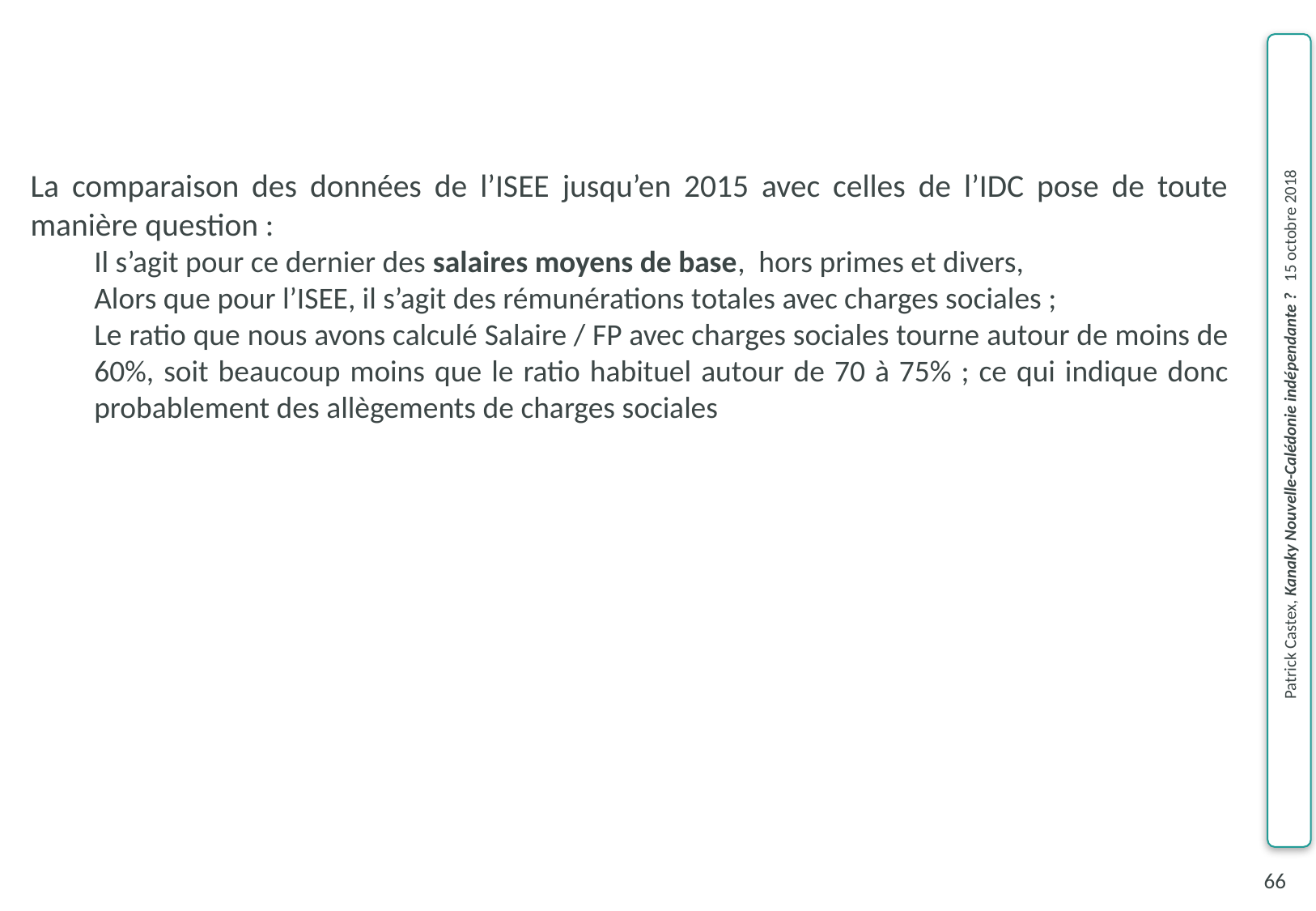

La comparaison des données de l’ISEE jusqu’en 2015 avec celles de l’IDC pose de toute manière question :
Il s’agit pour ce dernier des salaires moyens de base,  hors primes et divers,
Alors que pour l’ISEE, il s’agit des rémunérations totales avec charges sociales ;
Le ratio que nous avons calculé Salaire / FP avec charges sociales tourne autour de moins de 60%, soit beaucoup moins que le ratio habituel autour de 70 à 75% ; ce qui indique donc probablement des allègements de charges sociales